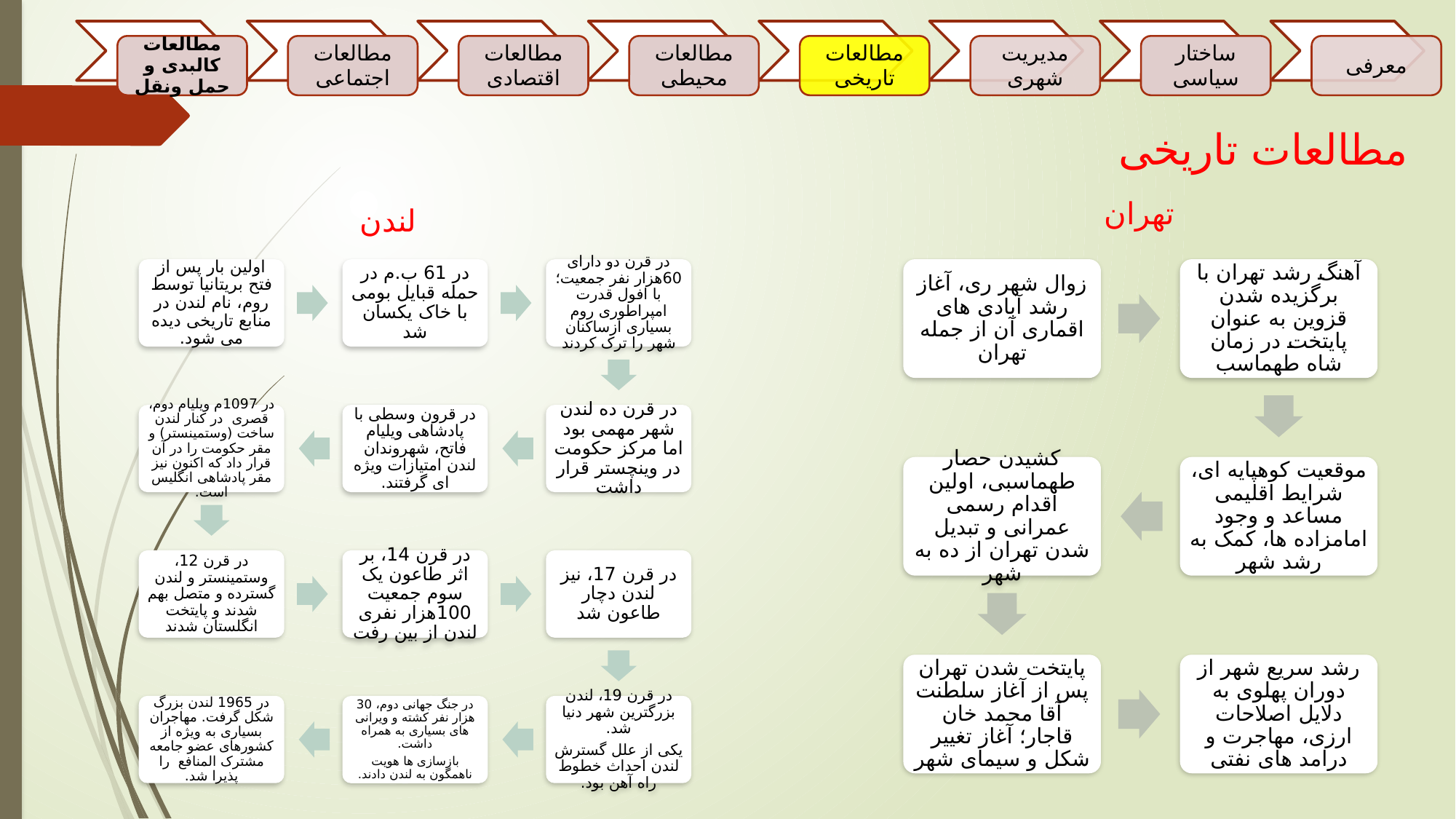

معرفی
مطالعات تاریخی
مطالعات محیطی
ساختار سیاسی
مدیریت شهری
مطالعات اقتصادی
مطالعات اجتماعی
مطالعات کالبدی و حمل ونقل
مطالعات تاریخی
تهران
لندن
زوال شهر ری، آغاز رشد آبادی های اقماری آن از جمله تهران
آهنگ رشد تهران با برگزیده شدن قزوین به عنوان پایتخت در زمان شاه طهماسب
اولین بار پس از فتح بریتانیا توسط روم، نام لندن در منابع تاریخی دیده می شود.
در 61 ب.م در حمله قبایل بومی با خاک یکسان شد
در قرن دو دارای 60هزار نفر جمعیت؛ با افول قدرت امپراطوری روم بسیاری ازساکنان شهر را ترک کردند

در 1097م ویلیام دوم، قصری  در کنار لندن ساخت (وستمینستر) و مقر حکومت را در آن قرار داد که اکنون نیز مقر پادشاهی انگلیس است.
در قرون وسطی با پادشاهی ویلیام فاتح، شهروندان لندن امتیازات ویژه ای گرفتند.
در قرن ده لندن شهر مهمی بود اما مرکز حکومت در وینچستر قرار داشت

کشیدن حصار طهماسبی، اولین اقدام رسمی عمرانی و تبدیل شدن تهران از ده به شهر
موقعیت کوهپایه ای، شرایط اقلیمی مساعد و وجود امامزاده ها، کمک به رشد شهر

در قرن 12، وستمینستر و لندن گسترده و متصل بهم شدند و پایتخت انگلستان شدند
در قرن 14، بر اثر طاعون یک سوم جمعیت 100هزار نفری لندن از بین رفت
در قرن 17، نیز لندن دچار طاعون شد

پایتخت شدن تهران پس از آغاز سلطنت آقا محمد خان قاجار؛ آغاز تغییر شکل و سیمای شهر
رشد سریع شهر از دوران پهلوی به دلایل اصلاحات ارزی، مهاجرت و درامد های نفتی

در 1965 لندن بزرگ شکل گرفت. مهاجران بسیاری به ویژه از کشورهای عضو جامعه مشترک المنافع  را پذیرا شد.
در قرن 19، لندن بزرگترین شهر دنیا شد.
یکی از علل گسترش لندن احداث خطوط راه آهن بود.
در جنگ جهانی دوم، 30 هزار نفر کشته و ویرانی های بسیاری به همراه داشت.
بازسازی ها هویت ناهمگون به لندن دادند.